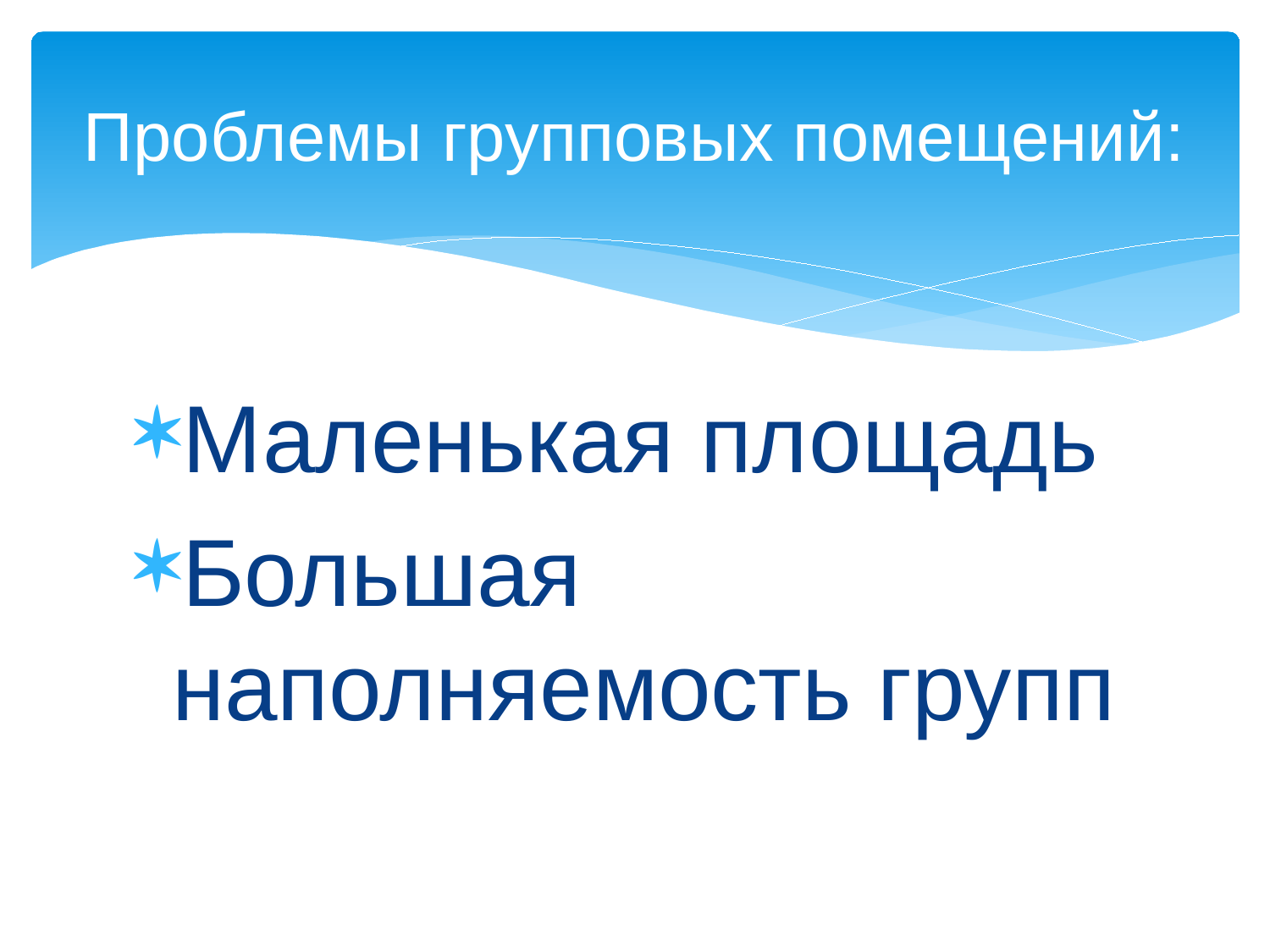

# Проблемы групповых помещений:
Маленькая площадь
Большая наполняемость групп